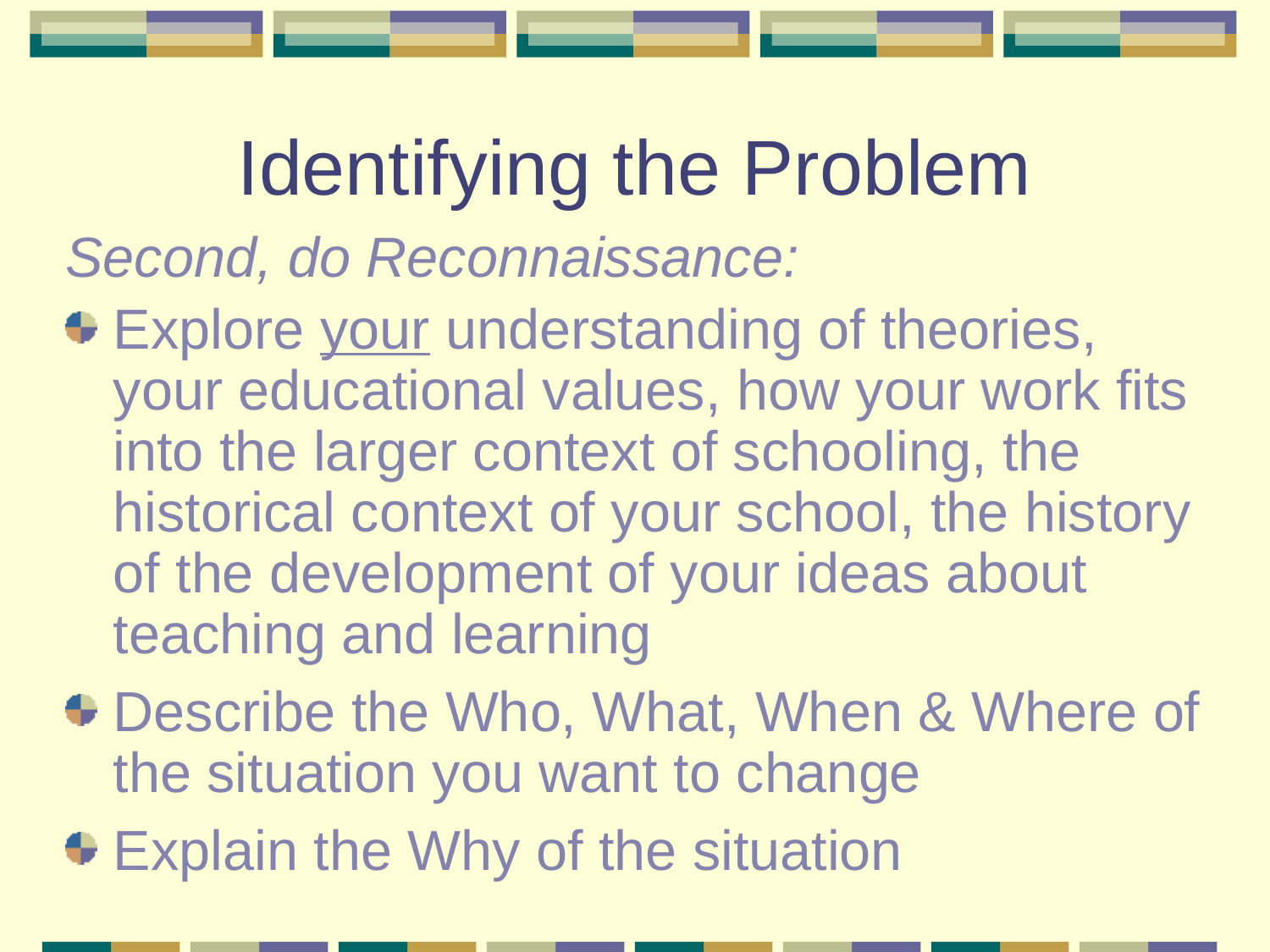

# Identifying the Problem
Second, do Reconnaissance:
Explore your understanding of theories, your educational values, how your work fits into the larger context of schooling, the historical context of your school, the history of the development of your ideas about teaching and learning
Describe the Who, What, When & Where of the situation you want to change
Explain the Why of the situation